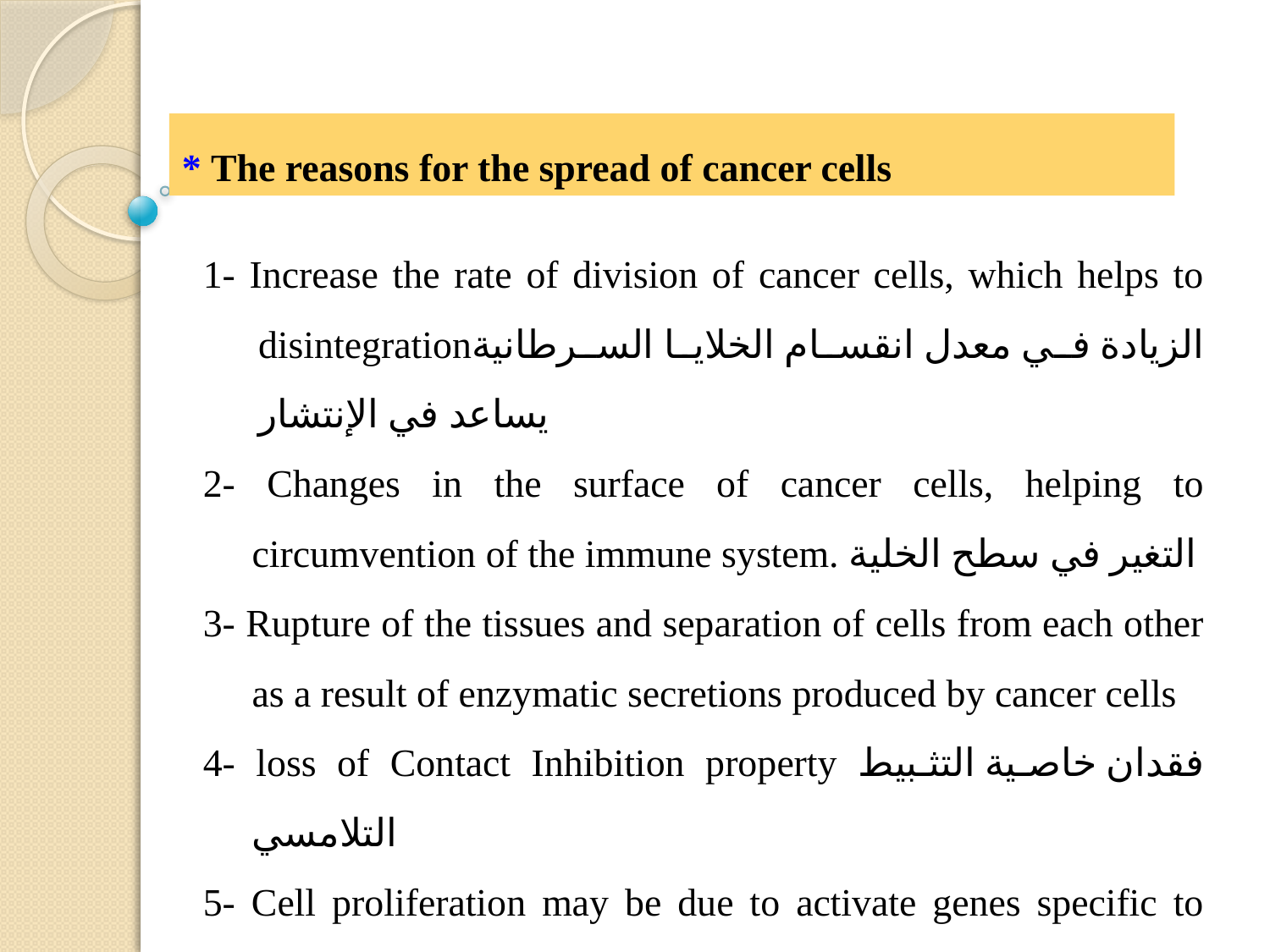

* The reasons for the spread of cancer cells
1- Increase the rate of division of cancer cells, which helps to disintegrationالزيادة في معدل انقسام الخلايا السرطانية يساعد في الإنتشار
2- Changes in the surface of cancer cells, helping to circumvention of the immune system. التغير في سطح الخلية
3- Rupture of the tissues and separation of cells from each other as a result of enzymatic secretions produced by cancer cells
4- loss of Contact Inhibition property فقدان خاصية التثبيط التلامسي
5- Cell proliferation may be due to activate genes specific to that.تنشيط جينات خاصة بالإنقسام الورمي